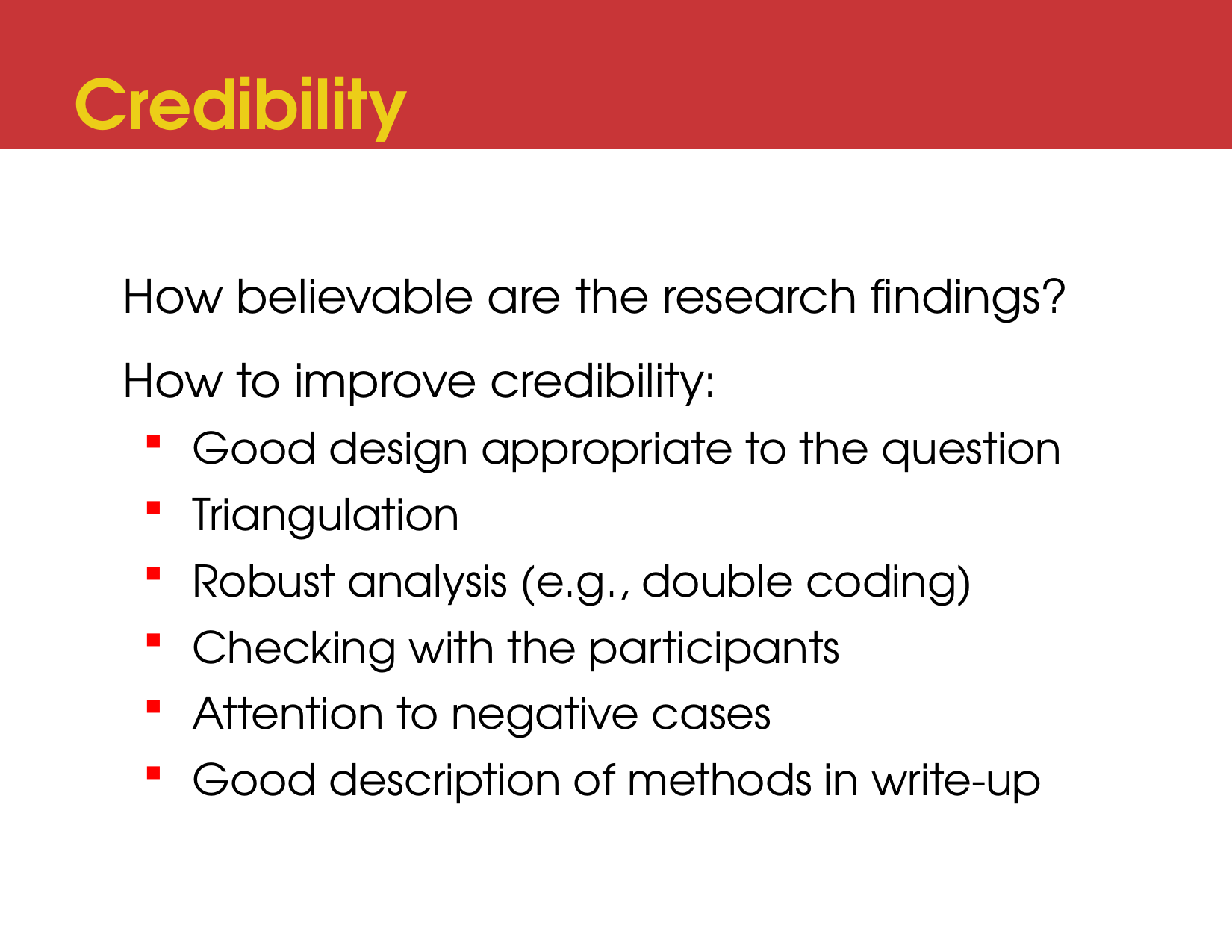

#
Credibility
How believable are the research findings?
How to improve credibility:
Good design appropriate to the question
Triangulation
Robust analysis (e.g., double coding)
Checking with the participants
Attention to negative cases
Good description of methods in write-up